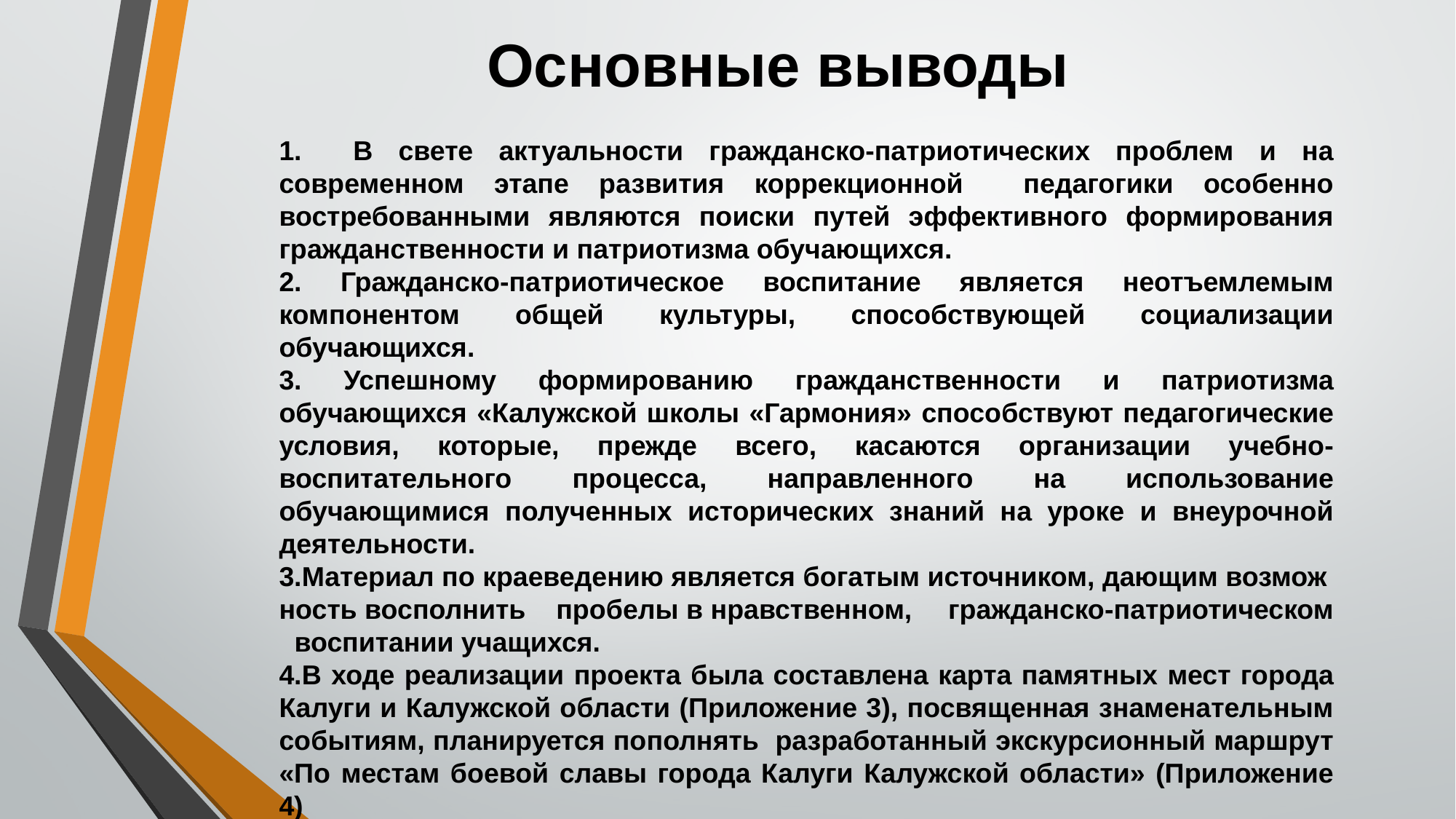

# Основные выводы

1.  В свете актуальности гражданско-патриотических проблем и на современном этапе развития коррекционной  педагогики особенно востребованными являются поиски путей эффективного формирования гражданственности и патриотизма обучающихся.
2. Гражданско-патриотическое воспитание является неотъемлемым компонентом общей культуры, способствующей социализации обучающихся.
3. Успешному формированию гражданственности и патриотизма обучающихся «Калужской школы «Гармония» способствуют педагогические условия, которые, прежде всего, касаются организации учебно-воспитательного процесса, направленного на использование обучающимися полученных исторических знаний на уроке и внеурочной деятельности.
3.Материал по краеведению является богатым источником, дающим возможность восполнить    пробелы в нравственном, гражданско-патриотическом   воспитании учащихся.
4.В ходе реализации проекта была составлена карта памятных мест города Калуги и Калужской области (Приложение 3), посвященная знаменательным событиям, планируется пополнять  разработанный экскурсионный маршрут «По местам боевой славы города Калуги Калужской области» (Приложение 4)
5. В результате  проведения анкетирования обучающихся гипотеза, поставленная в начале проекта не подтвердилась.